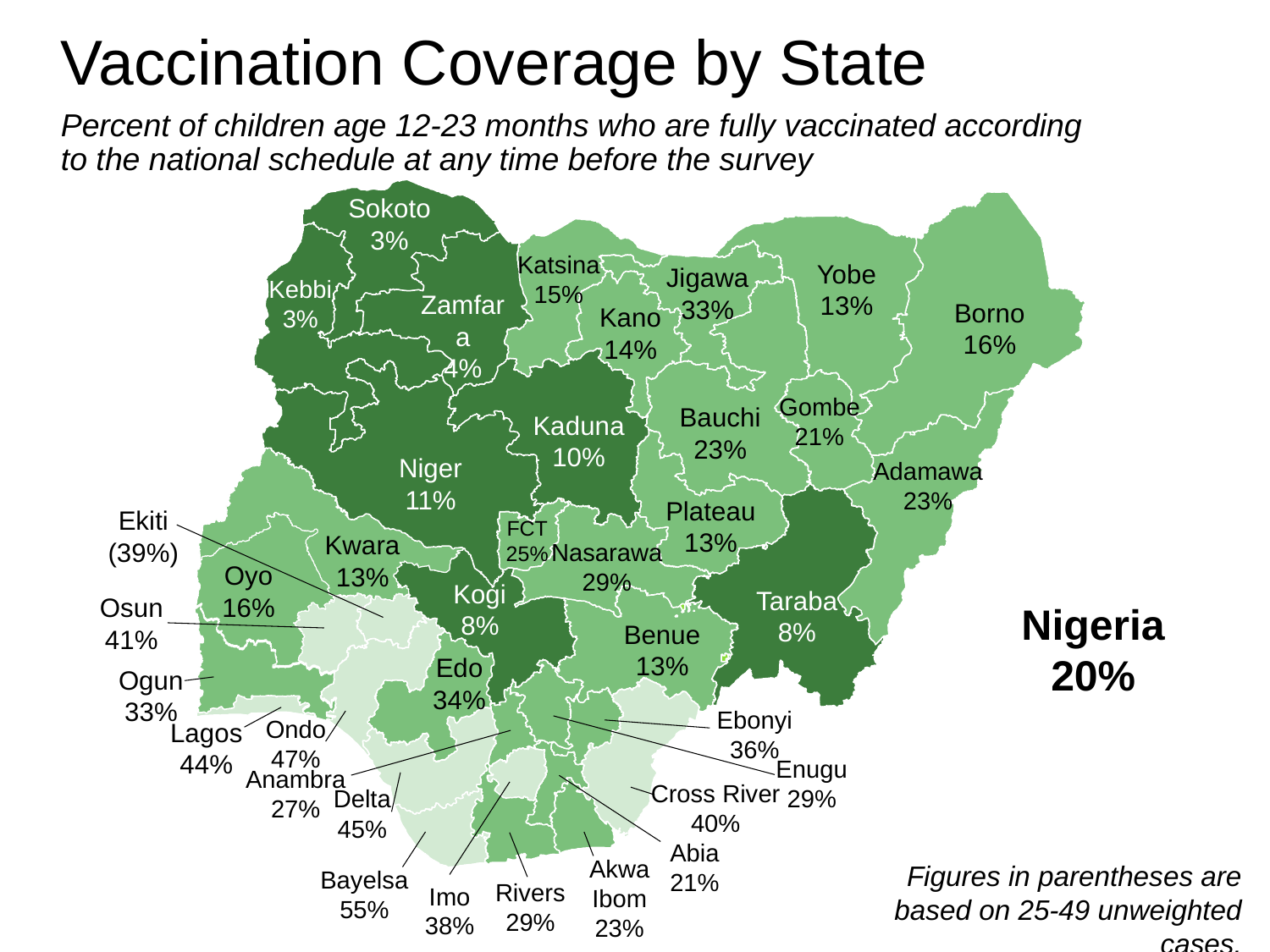

Vaccination Coverage by State
Percent of children age 12-23 months who are fully vaccinated according to the national schedule at any time before the survey

Sokoto
3%
Katsina
15%
Yobe
13%
Jigawa
33%
Kebbi
3%
Zamfara
4%
Borno
16%
Kano
14%
Gombe
21%
Bauchi
23%
Kaduna
10%
Niger
11%
Adamawa
23%
Plateau
13%
FCT
25%
Kwara
13%
Nasarawa
29%
Taraba
8%
Oyo
16%
Kogi
8%
Osun
41%
Ogun
33%
Ondo
47%
Ekiti
(39%)
Ebonyi
36%
Benue
13%
Edo
34%
Enugu
29%
Anambra
27%
Cross River
40%
Abia
21%
Akwa
Ibom
23%
Bayelsa
55%
Rivers
29%
Delta
45%
Lagos
44%
Imo
38%
Nigeria
20%
Figures in parentheses are based on 25-49 unweighted cases.